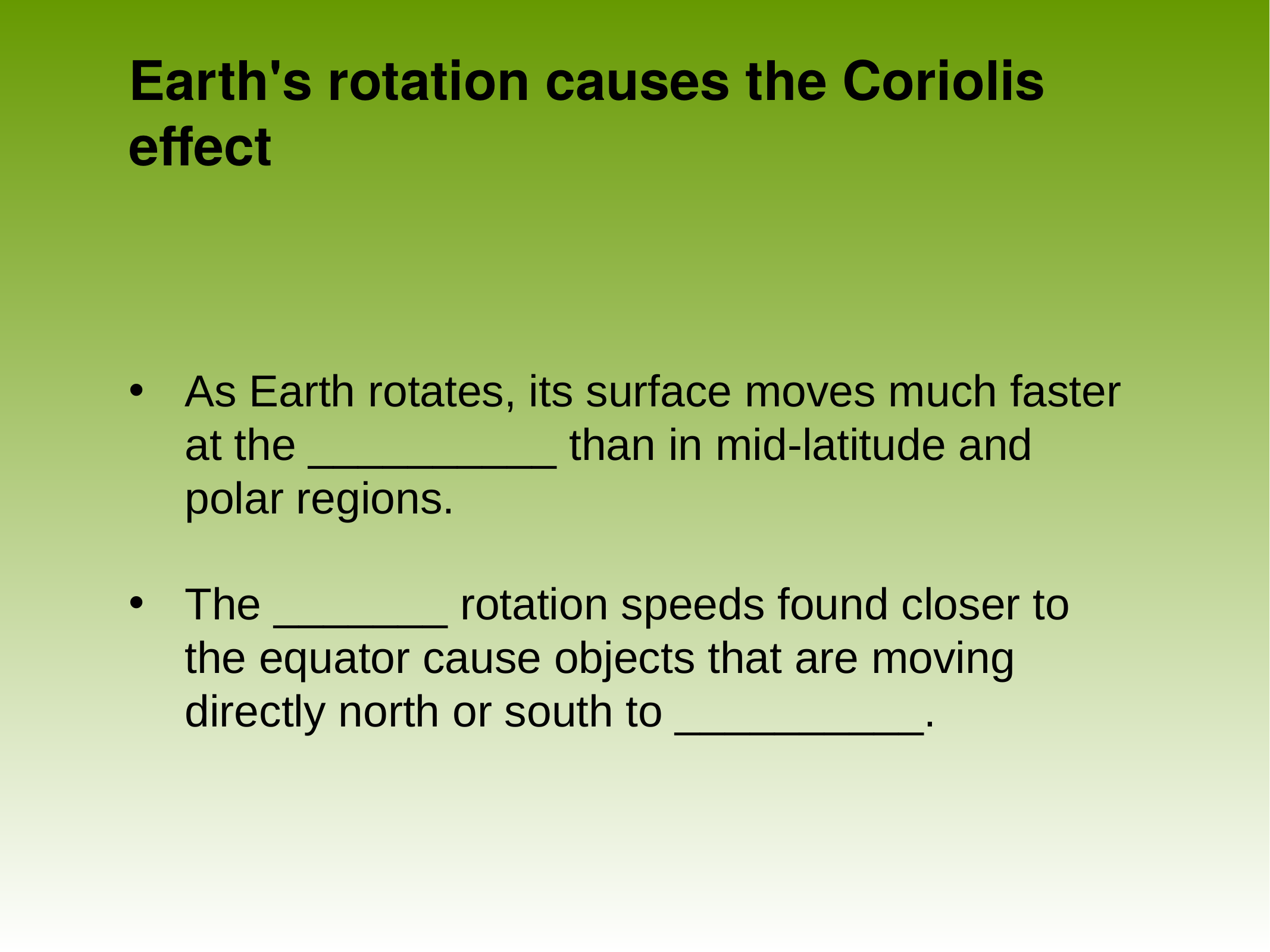

# Earth's rotation causes the Coriolis effect

As Earth rotates, its surface moves much faster at the __________ than in mid-latitude and polar regions.
The _______ rotation speeds found closer to the equator cause objects that are moving directly north or south to __________.